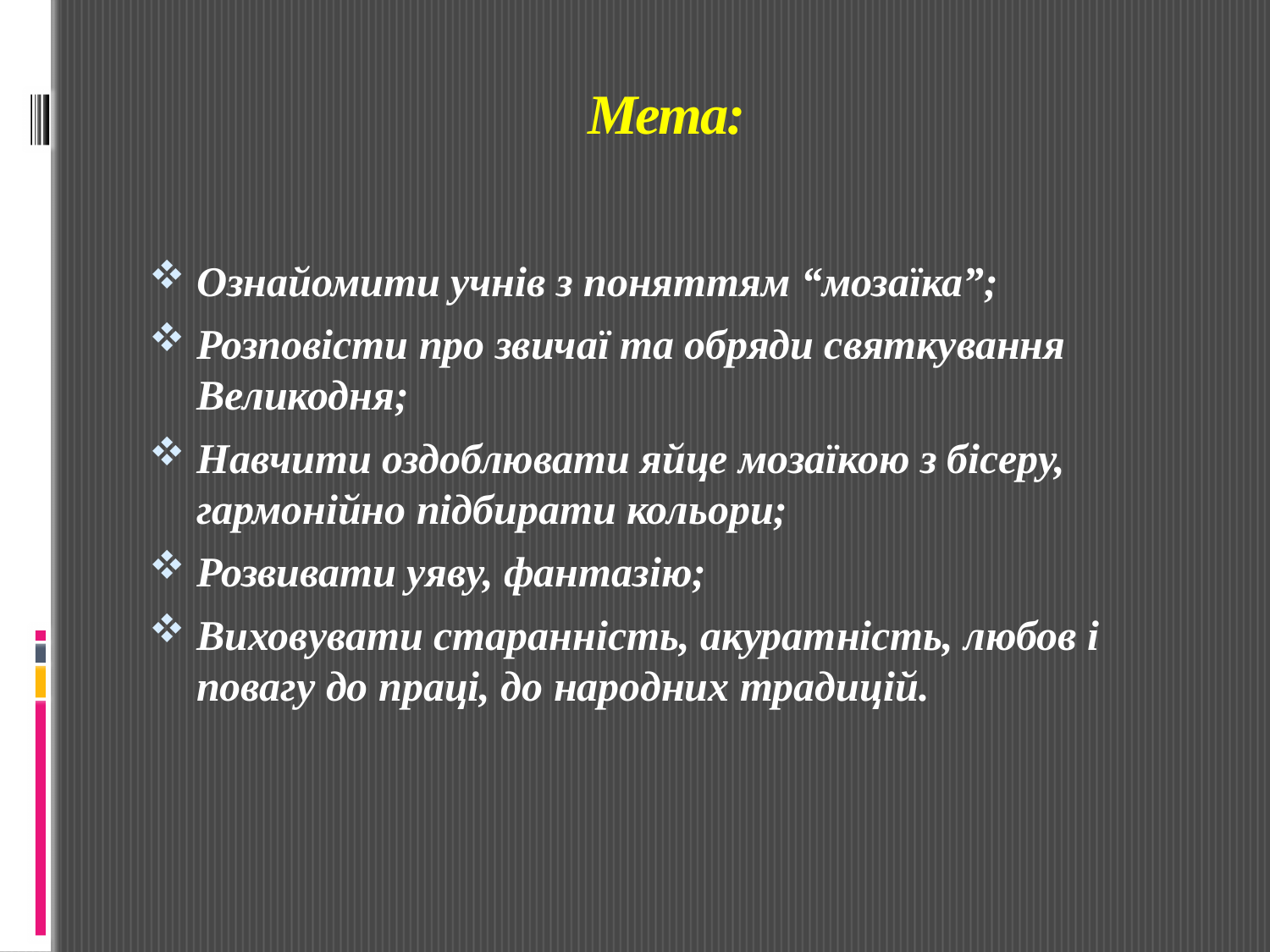

# Мета:
Ознайомити учнів з поняттям “мозаїка”;
Розповісти про звичаї та обряди святкування Великодня;
Навчити оздоблювати яйце мозаїкою з бісеру, гармонійно підбирати кольори;
Розвивати уяву, фантазію;
Виховувати старанність, акуратність, любов і повагу до праці, до народних традицій.